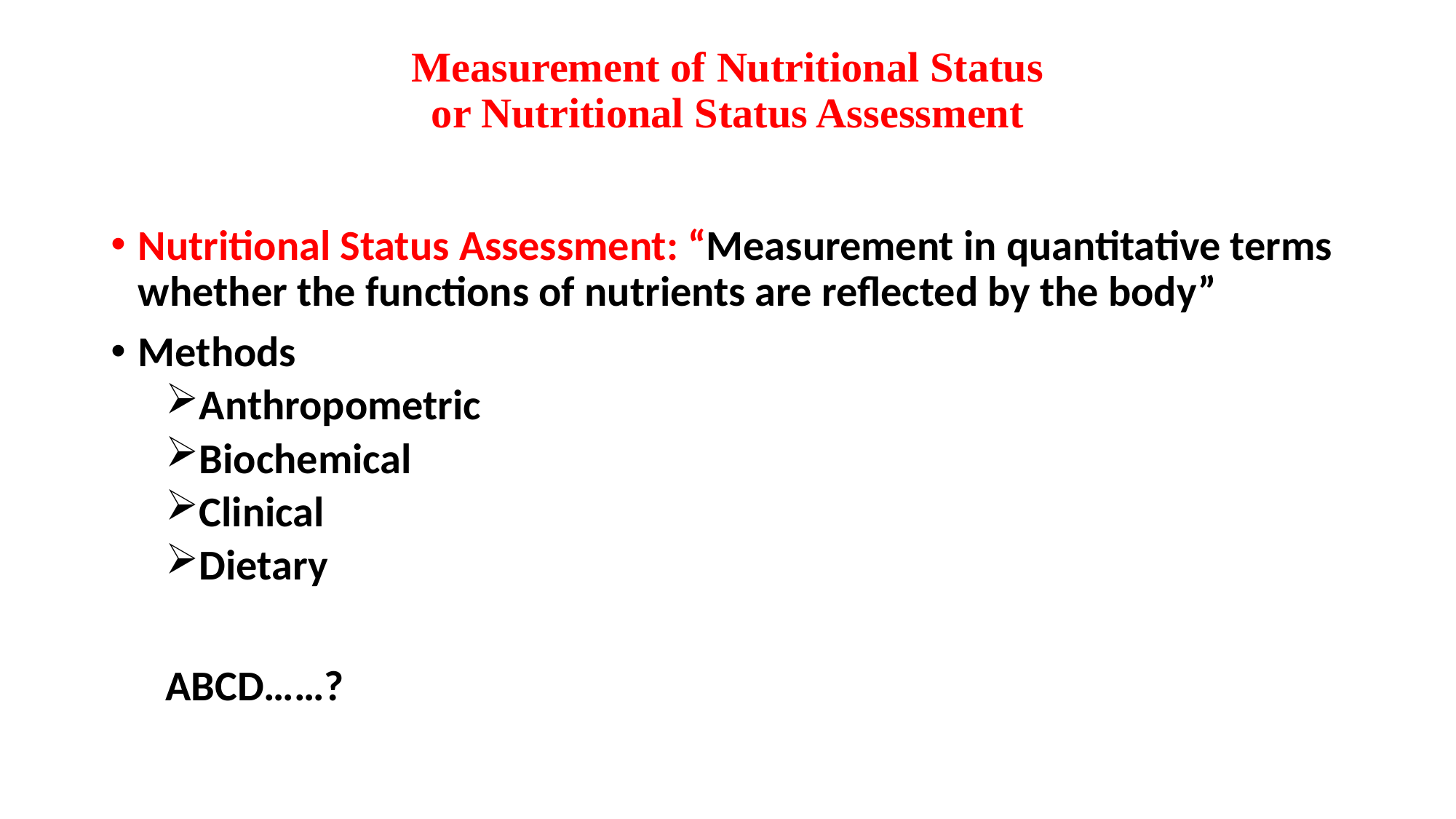

# Measurement of Nutritional Status or Nutritional Status Assessment
Nutritional Status Assessment: “Measurement in quantitative terms whether the functions of nutrients are reflected by the body”
Methods
Anthropometric
Biochemical
Clinical
Dietary

ABCD……?